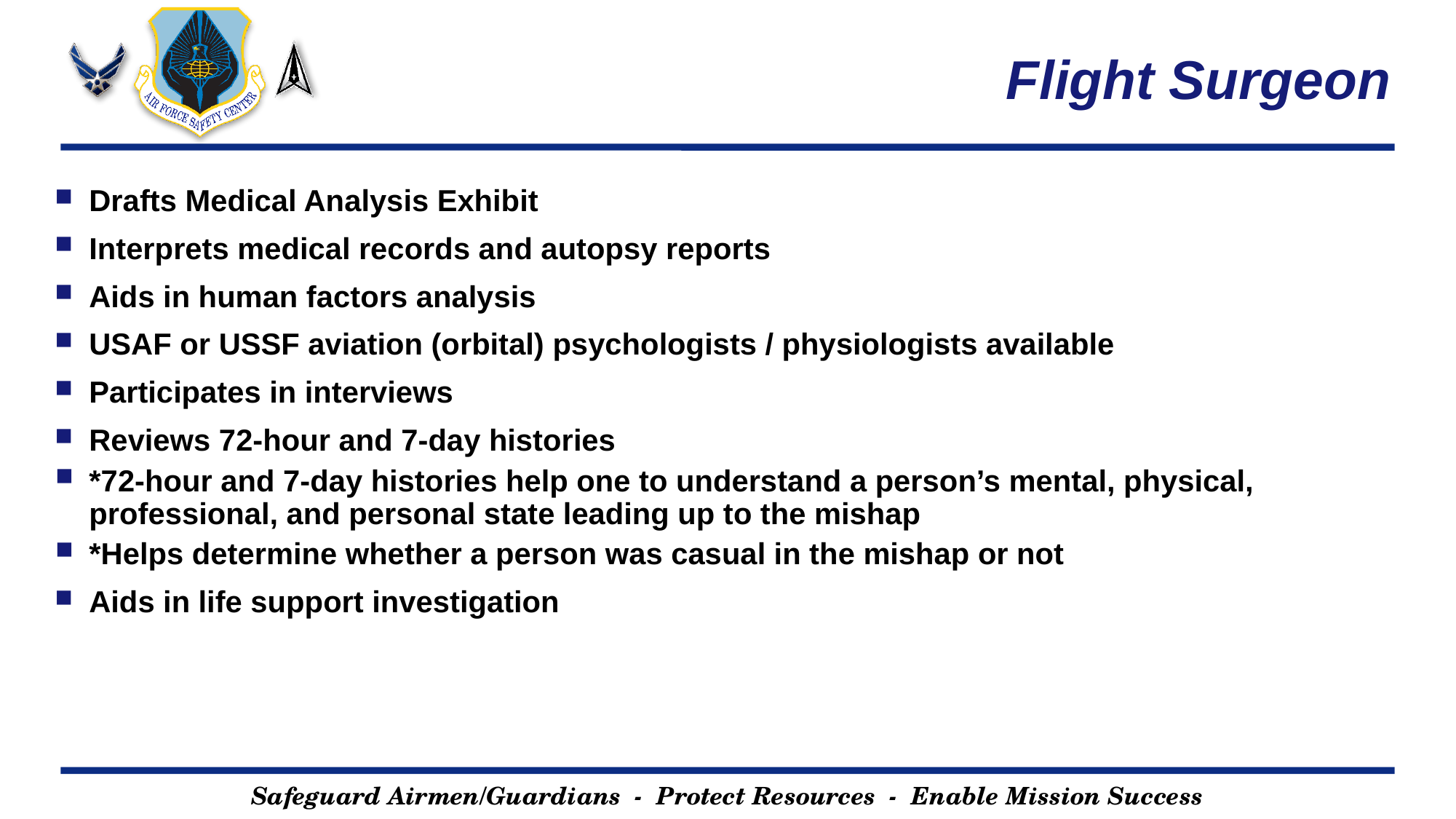

# Flight Surgeon
Drafts Medical Analysis Exhibit
Interprets medical records and autopsy reports
Aids in human factors analysis
USAF or USSF aviation (orbital) psychologists / physiologists available
Participates in interviews
Reviews 72-hour and 7-day histories
*72-hour and 7-day histories help one to understand a person’s mental, physical, professional, and personal state leading up to the mishap
*Helps determine whether a person was casual in the mishap or not
Aids in life support investigation